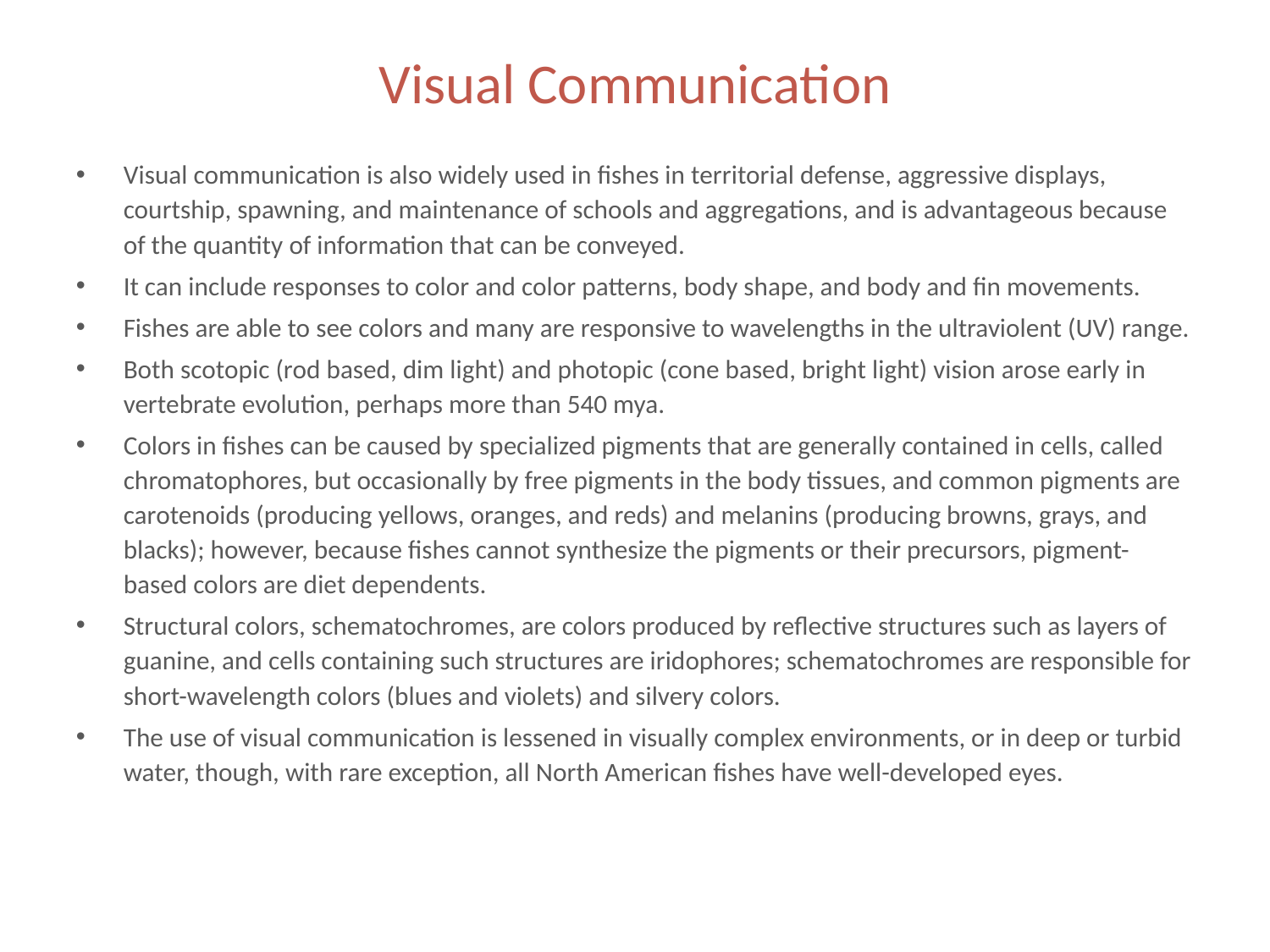

# Visual Communication
Visual communication is also widely used in fishes in territorial defense, aggressive displays, courtship, spawning, and maintenance of schools and aggregations, and is advantageous because of the quantity of information that can be conveyed.
It can include responses to color and color patterns, body shape, and body and fin movements.
Fishes are able to see colors and many are responsive to wavelengths in the ultraviolent (UV) range.
Both scotopic (rod based, dim light) and photopic (cone based, bright light) vision arose early in vertebrate evolution, perhaps more than 540 mya.
Colors in fishes can be caused by specialized pigments that are generally contained in cells, called chromatophores, but occasionally by free pigments in the body tissues, and common pigments are carotenoids (producing yellows, oranges, and reds) and melanins (producing browns, grays, and blacks); however, because fishes cannot synthesize the pigments or their precursors, pigment-based colors are diet dependents.
Structural colors, schematochromes, are colors produced by reflective structures such as layers of guanine, and cells containing such structures are iridophores; schematochromes are responsible for short-wavelength colors (blues and violets) and silvery colors.
The use of visual communication is lessened in visually complex environments, or in deep or turbid water, though, with rare exception, all North American fishes have well-developed eyes.